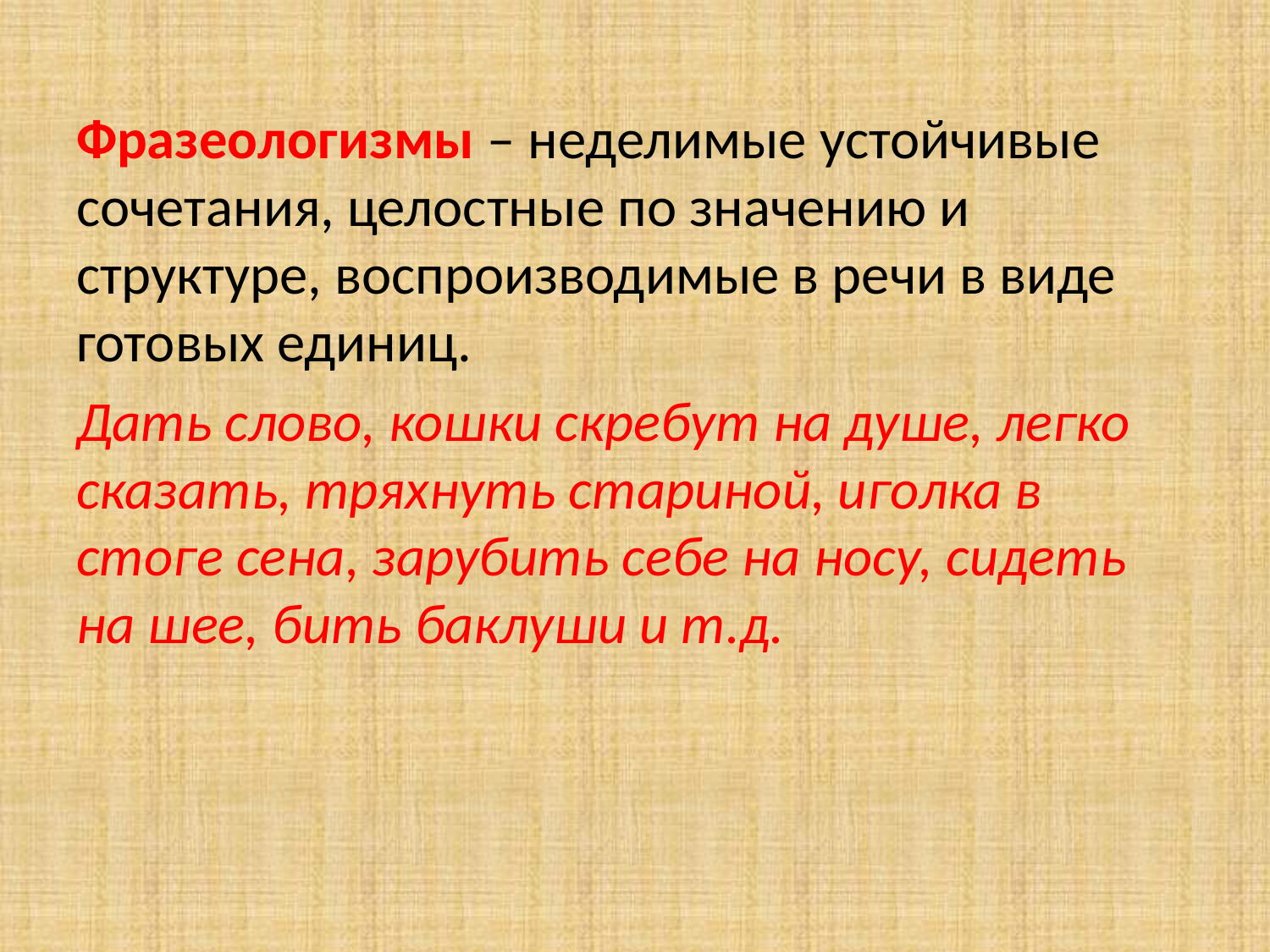

#
Фразеологизмы – неделимые устойчивые сочетания, целостные по значению и структуре, воспроизводимые в речи в виде готовых единиц.
Дать слово, кошки скребут на душе, легко сказать, тряхнуть стариной, иголка в стоге сена, зарубить себе на носу, сидеть на шее, бить баклуши и т.д.